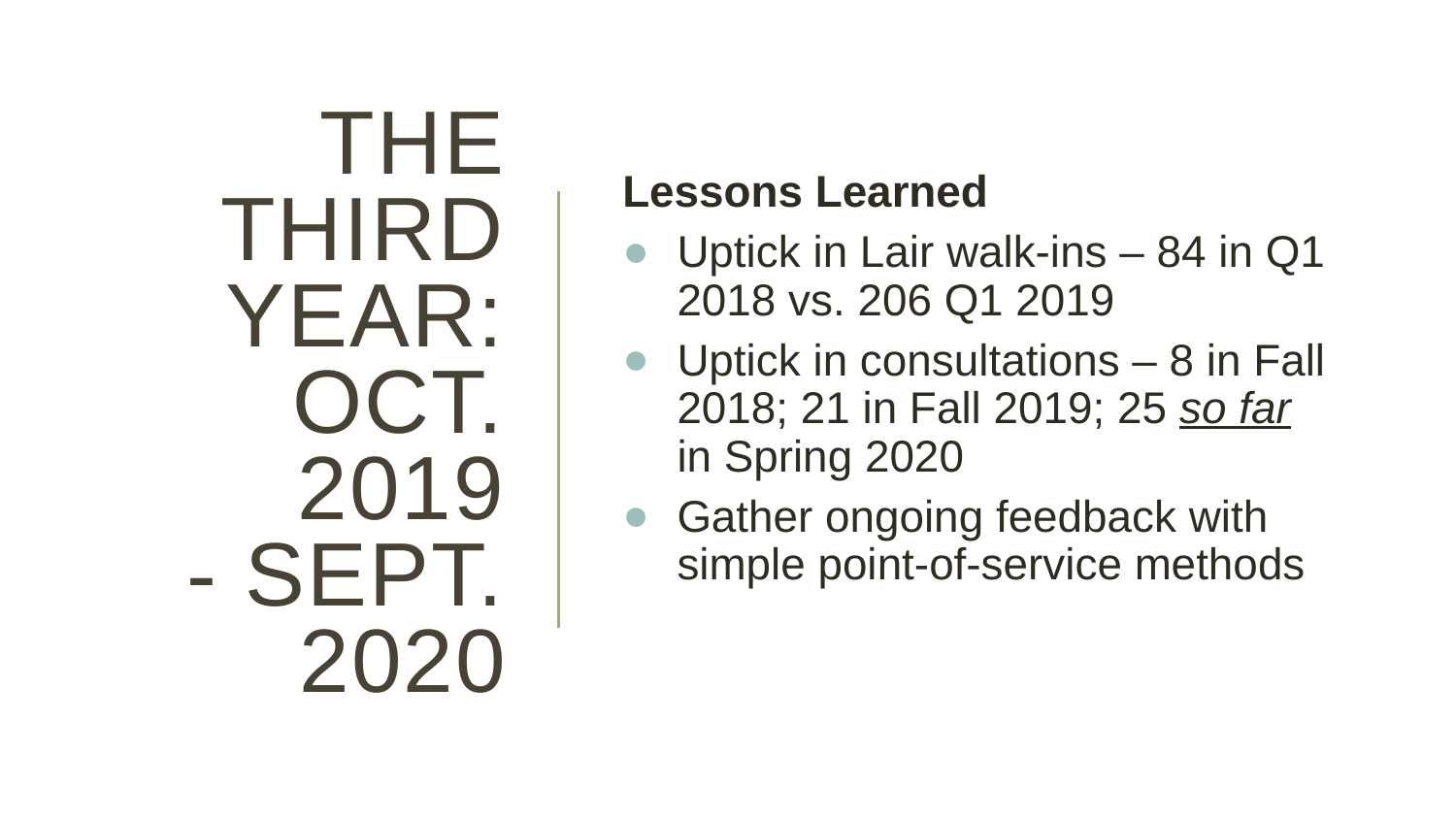

Lessons Learned
Uptick in Lair walk-ins – 84 in Q1 2018 vs. 206 Q1 2019
Uptick in consultations – 8 in Fall 2018; 21 in Fall 2019; 25 so far in Spring 2020
Gather ongoing feedback with simple point-of-service methods

# The Third Year: Oct. 2019 - Sept. 2020